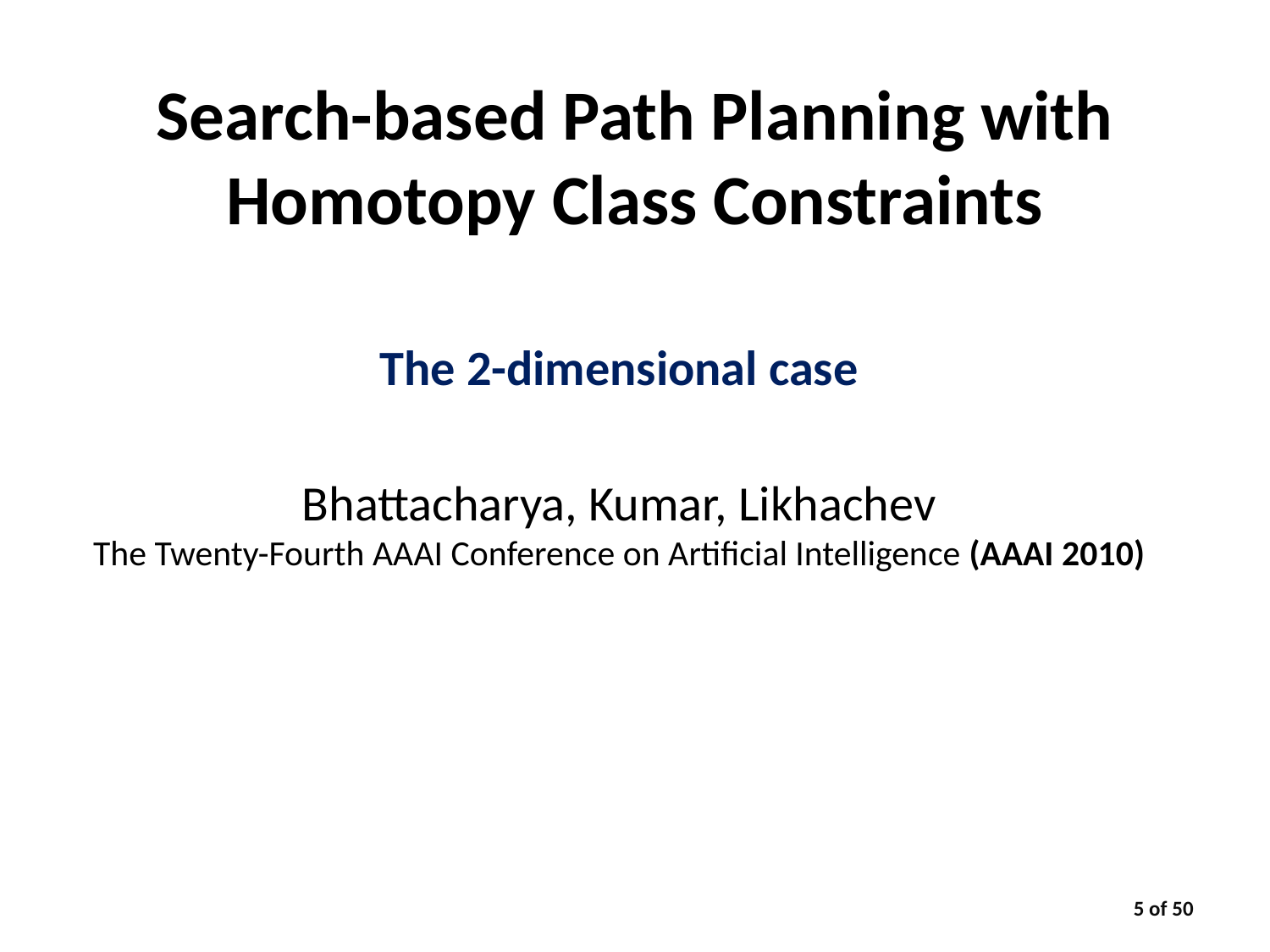

Search-based Path Planning with
Homotopy Class Constraints
The 2-dimensional case
Bhattacharya, Kumar, Likhachev
The Twenty-Fourth AAAI Conference on Artificial Intelligence (AAAI 2010)
5 of 50